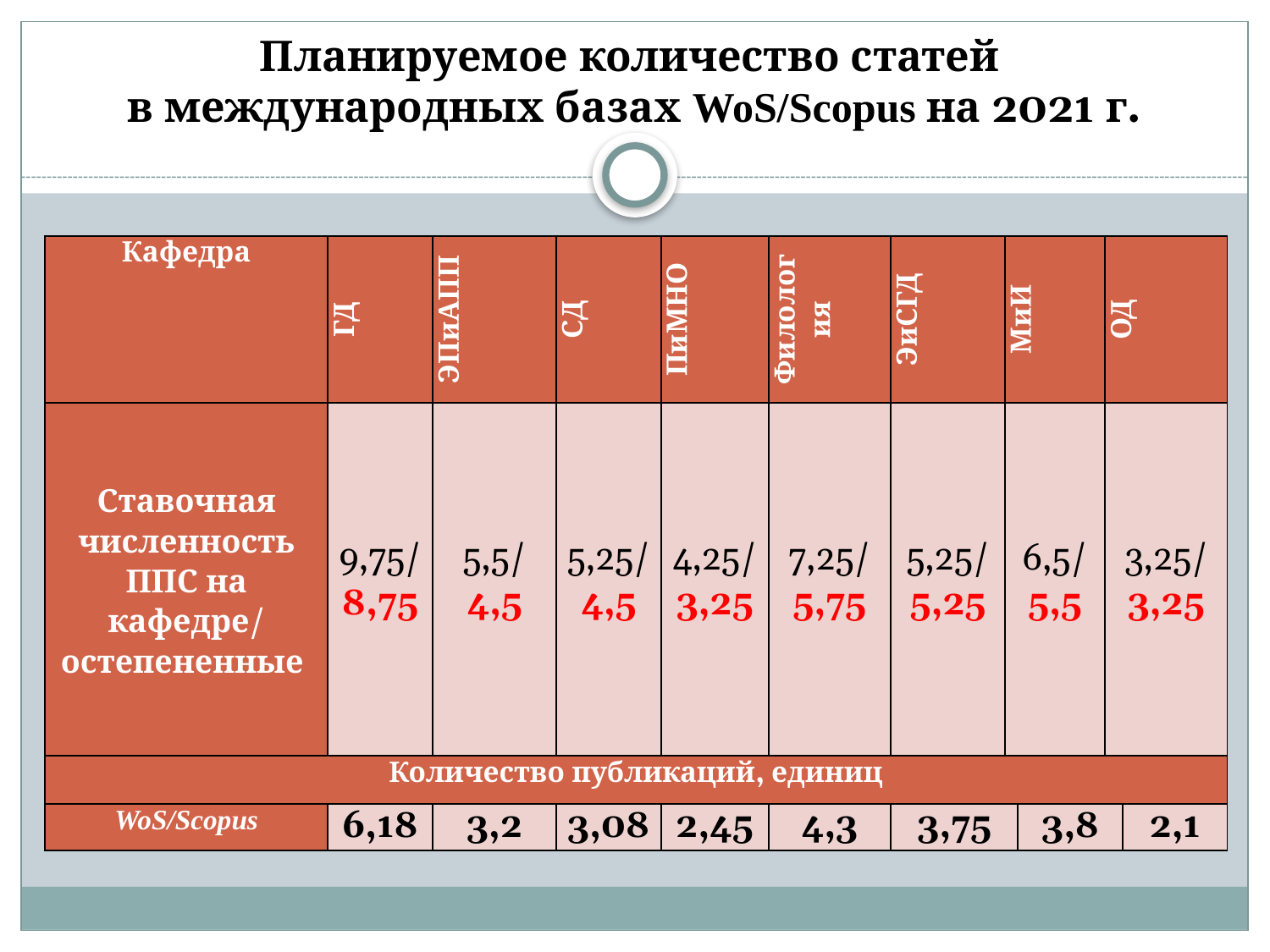

# Планируемое количество статей в международных базах WoS/Scopus на 2021 г.
| Кафедра | ГД | ЭПиАПП | СД | ПиМНО | Филология | ЭиСГД | МиИ |  | ОД |  |
| --- | --- | --- | --- | --- | --- | --- | --- | --- | --- | --- |
| Ставочная численность ППС на кафедре/ остепененные | 9,75/8,75 | 5,5/ 4,5 | 5,25/4,5 | 4,25/ 3,25 | 7,25/ 5,75 | 5,25/5,25 | 6,5/ 5,5 |  | 3,25/3,25 |  |
| Количество публикаций, единиц |  |  |  |  |  |  |  |  |  |  |
| WoS/Scopus | 6,18 | 3,2 | 3,08 | 2,45 | 4,3 | 3,75 |  | 3,8 |  | 2,1 |